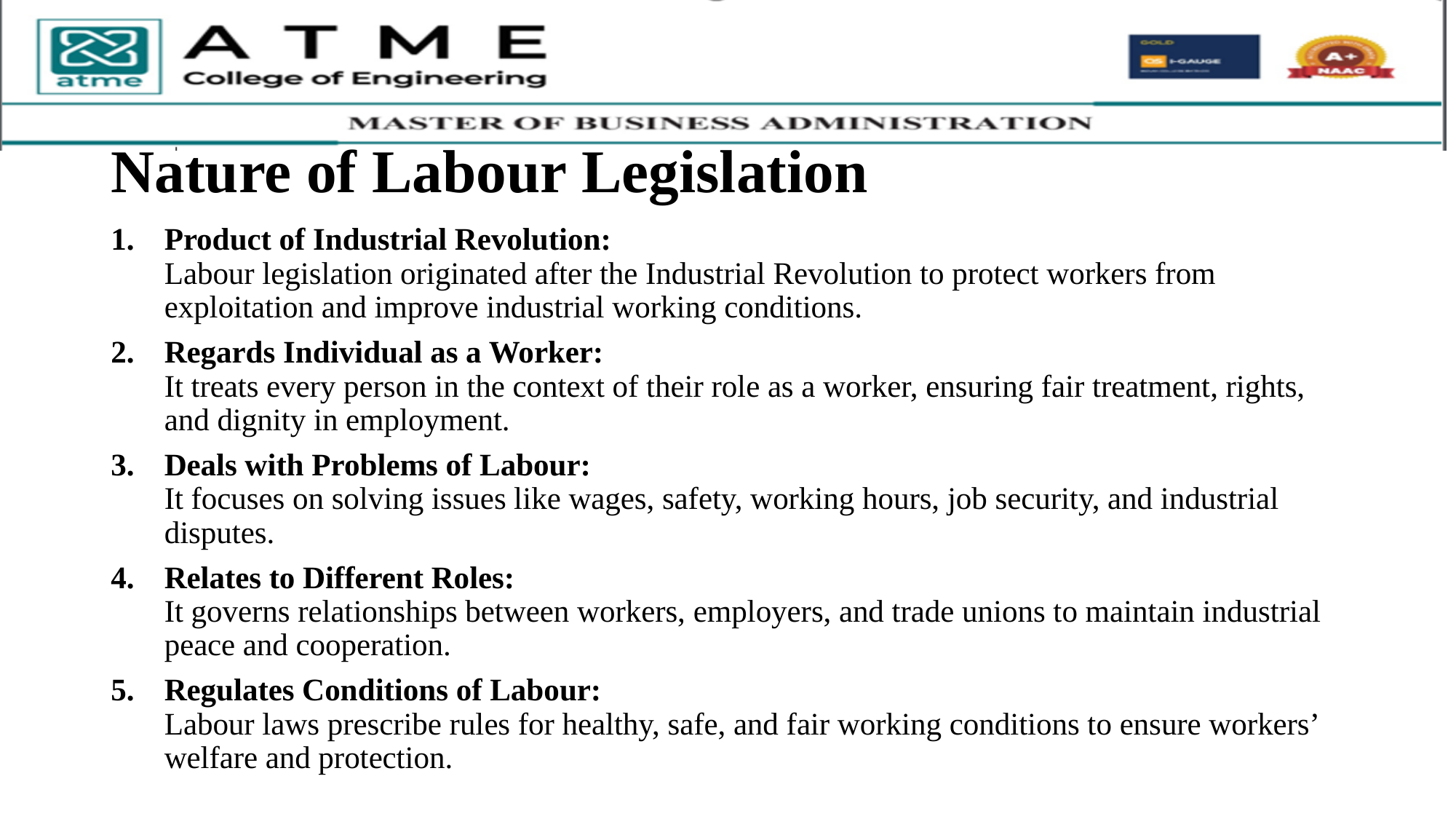

# Nature of Labour Legislation
Product of Industrial Revolution:
Labour legislation originated after the Industrial Revolution to protect workers from exploitation and improve industrial working conditions.
Regards Individual as a Worker:
It treats every person in the context of their role as a worker, ensuring fair treatment, rights, and dignity in employment.
Deals with Problems of Labour:
It focuses on solving issues like wages, safety, working hours, job security, and industrial disputes.
Relates to Different Roles:
It governs relationships between workers, employers, and trade unions to maintain industrial peace and cooperation.
Regulates Conditions of Labour:
Labour laws prescribe rules for healthy, safe, and fair working conditions to ensure workers’ welfare and protection.